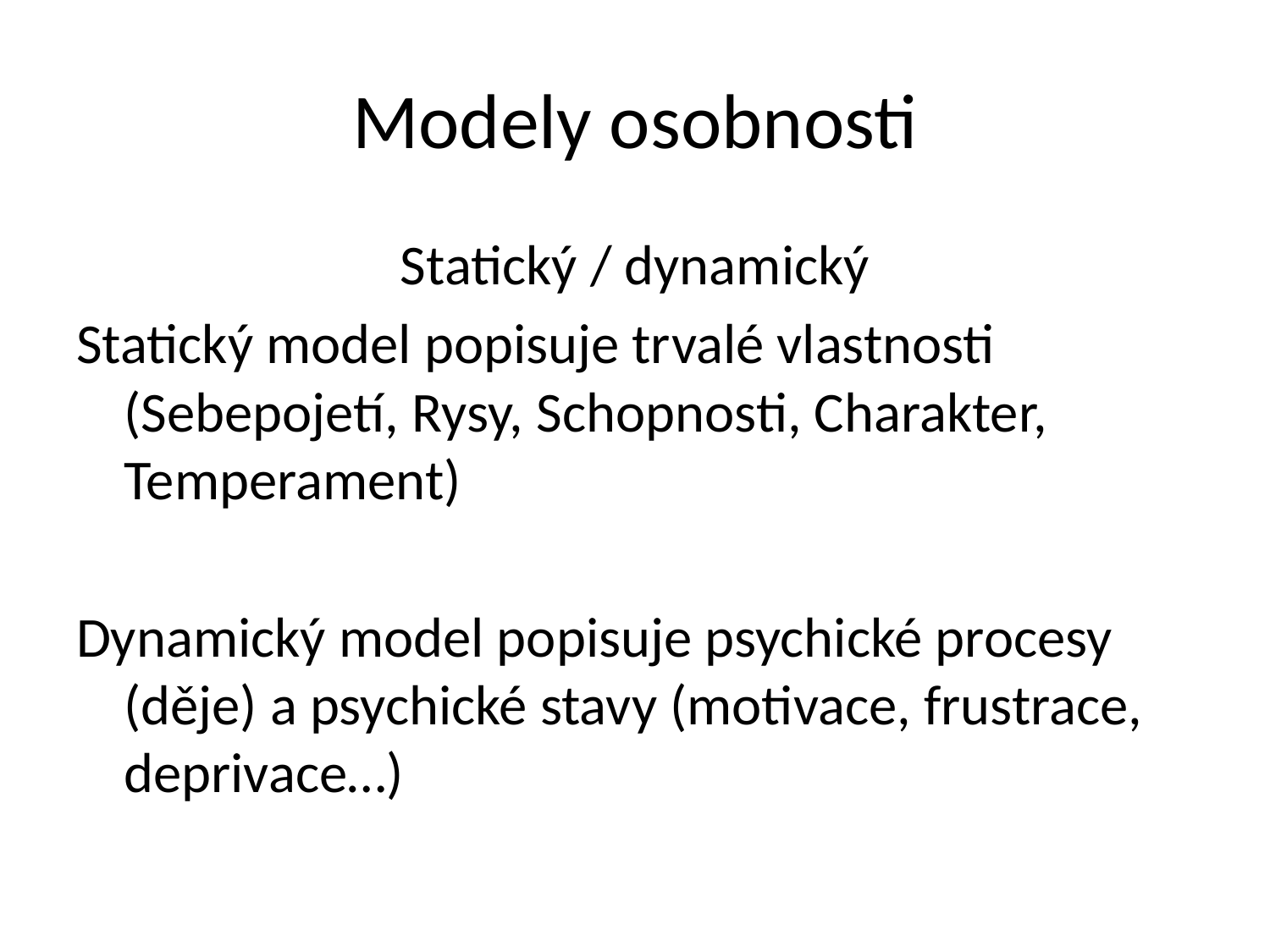

# Modely osobnosti
Statický / dynamický
Statický model popisuje trvalé vlastnosti (Sebepojetí, Rysy, Schopnosti, Charakter, Temperament)

Dynamický model popisuje psychické procesy (děje) a psychické stavy (motivace, frustrace, deprivace…)